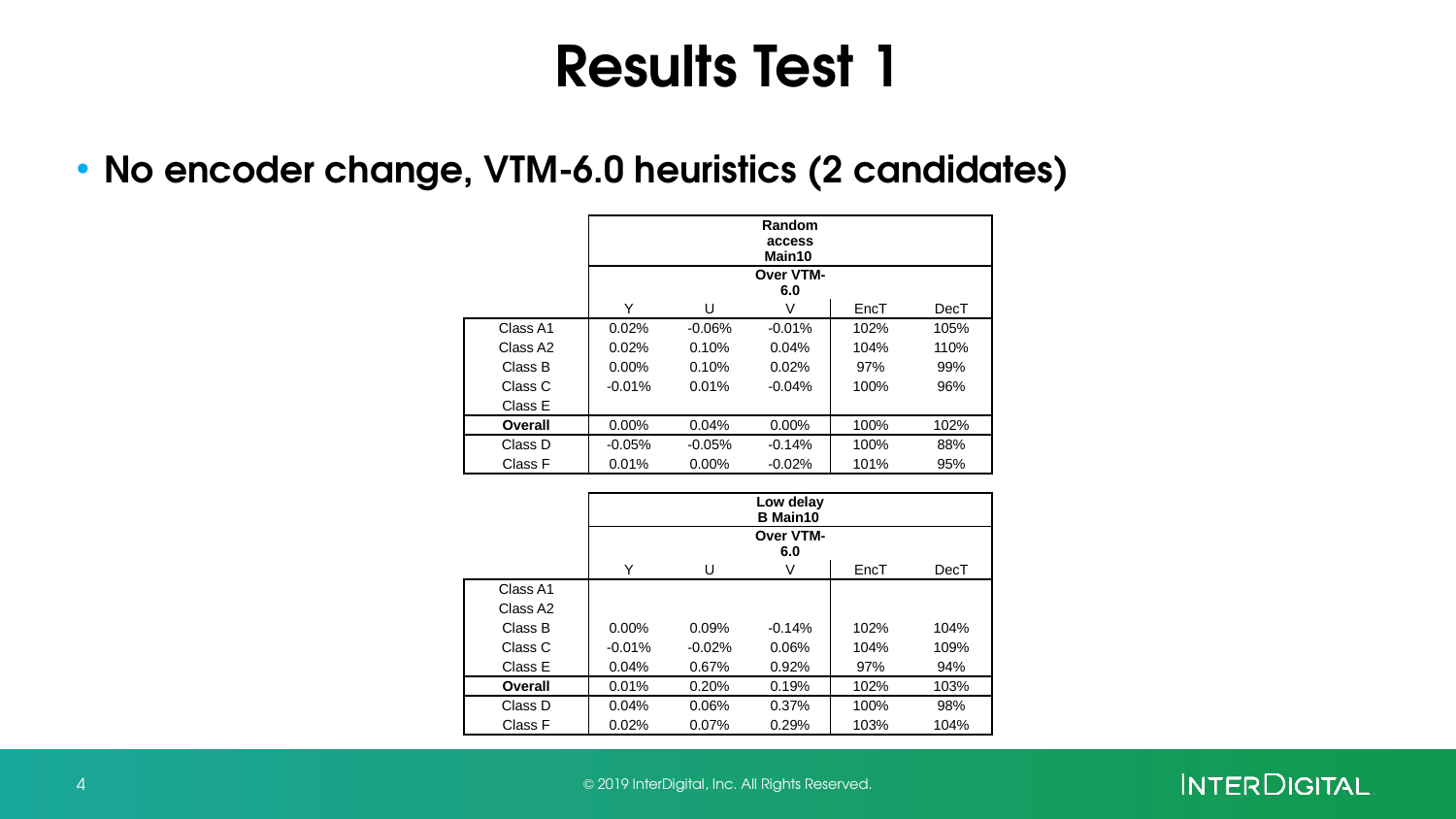

# Results Test 1
No encoder change, VTM-6.0 heuristics (2 candidates)
|  |  |  | Random access Main10 |  |  |
| --- | --- | --- | --- | --- | --- |
|  |  |  | Over VTM-6.0 |  |  |
|  | Y | U | V | EncT | DecT |
| Class A1 | 0.02% | -0.06% | -0.01% | 102% | 105% |
| Class A2 | 0.02% | 0.10% | 0.04% | 104% | 110% |
| Class B | 0.00% | 0.10% | 0.02% | 97% | 99% |
| Class C | -0.01% | 0.01% | -0.04% | 100% | 96% |
| Class E |  |  |  |  |  |
| Overall | 0.00% | 0.04% | 0.00% | 100% | 102% |
| Class D | -0.05% | -0.05% | -0.14% | 100% | 88% |
| Class F | 0.01% | 0.00% | -0.02% | 101% | 95% |
|  |  |  |  |  |  |
|  |  |  | Low delay B Main10 |  |  |
|  |  |  | Over VTM-6.0 |  |  |
|  | Y | U | V | EncT | DecT |
| Class A1 |  |  |  |  |  |
| Class A2 |  |  |  |  |  |
| Class B | 0.00% | 0.09% | -0.14% | 102% | 104% |
| Class C | -0.01% | -0.02% | 0.06% | 104% | 109% |
| Class E | 0.04% | 0.67% | 0.92% | 97% | 94% |
| Overall | 0.01% | 0.20% | 0.19% | 102% | 103% |
| Class D | 0.04% | 0.06% | 0.37% | 100% | 98% |
| Class F | 0.02% | 0.07% | 0.29% | 103% | 104% |
4
© 2019 InterDigital, Inc. All Rights Reserved.